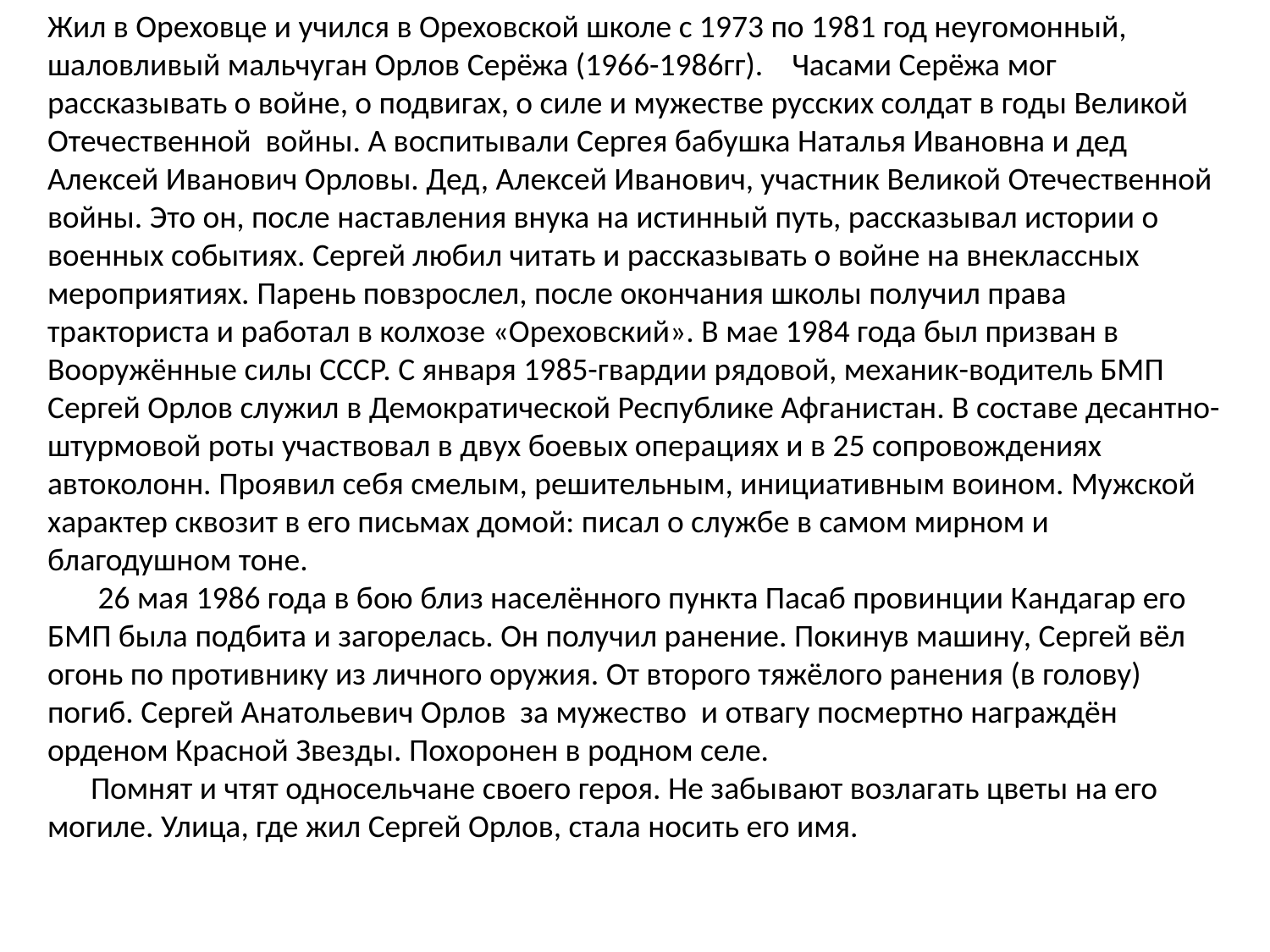

Жил в Ореховце и учился в Ореховской школе с 1973 по 1981 год неугомонный, шаловливый мальчуган Орлов Серёжа (1966-1986гг).    Часами Серёжа мог рассказывать о войне, о подвигах, о силе и мужестве русских солдат в годы Великой Отечественной  войны. А воспитывали Сергея бабушка Наталья Ивановна и дед Алексей Иванович Орловы. Дед, Алексей Иванович, участник Великой Отечественной войны. Это он, после наставления внука на истинный путь, рассказывал истории о военных событиях. Сергей любил читать и рассказывать о войне на внеклассных мероприятиях. Парень повзрослел, после окончания школы получил права тракториста и работал в колхозе «Ореховский». В мае 1984 года был призван в Вооружённые силы СССР. С января 1985-гвардии рядовой, механик-водитель БМП Сергей Орлов служил в Демократической Республике Афганистан. В составе десантно-штурмовой роты участвовал в двух боевых операциях и в 25 сопровождениях автоколонн. Проявил себя смелым, решительным, инициативным воином. Мужской характер сквозит в его письмах домой: писал о службе в самом мирном и благодушном тоне.
       26 мая 1986 года в бою близ населённого пункта Пасаб провинции Кандагар его БМП была подбита и загорелась. Он получил ранение. Покинув машину, Сергей вёл огонь по противнику из личного оружия. От второго тяжёлого ранения (в голову) погиб. Сергей Анатольевич Орлов  за мужество  и отвагу посмертно награждён орденом Красной Звезды. Похоронен в родном селе.
      Помнят и чтят односельчане своего героя. Не забывают возлагать цветы на его могиле. Улица, где жил Сергей Орлов, стала носить его имя.